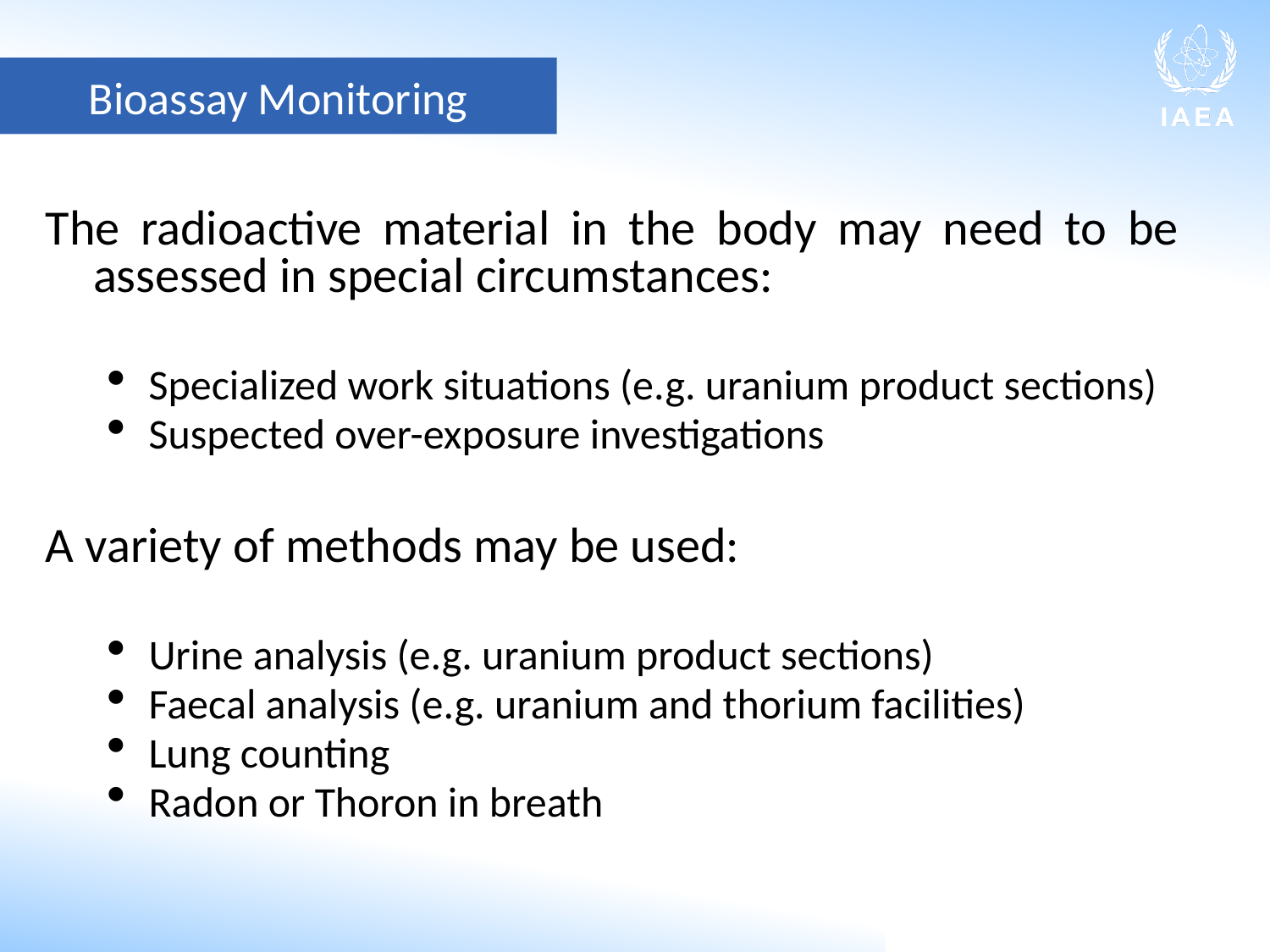

Bioassay Monitoring
The radioactive material in the body may need to be assessed in special circumstances:

Specialized work situations (e.g. uranium product sections)
Suspected over-exposure investigations

A variety of methods may be used:

Urine analysis (e.g. uranium product sections)
Faecal analysis (e.g. uranium and thorium facilities)
Lung counting
Radon or Thoron in breath